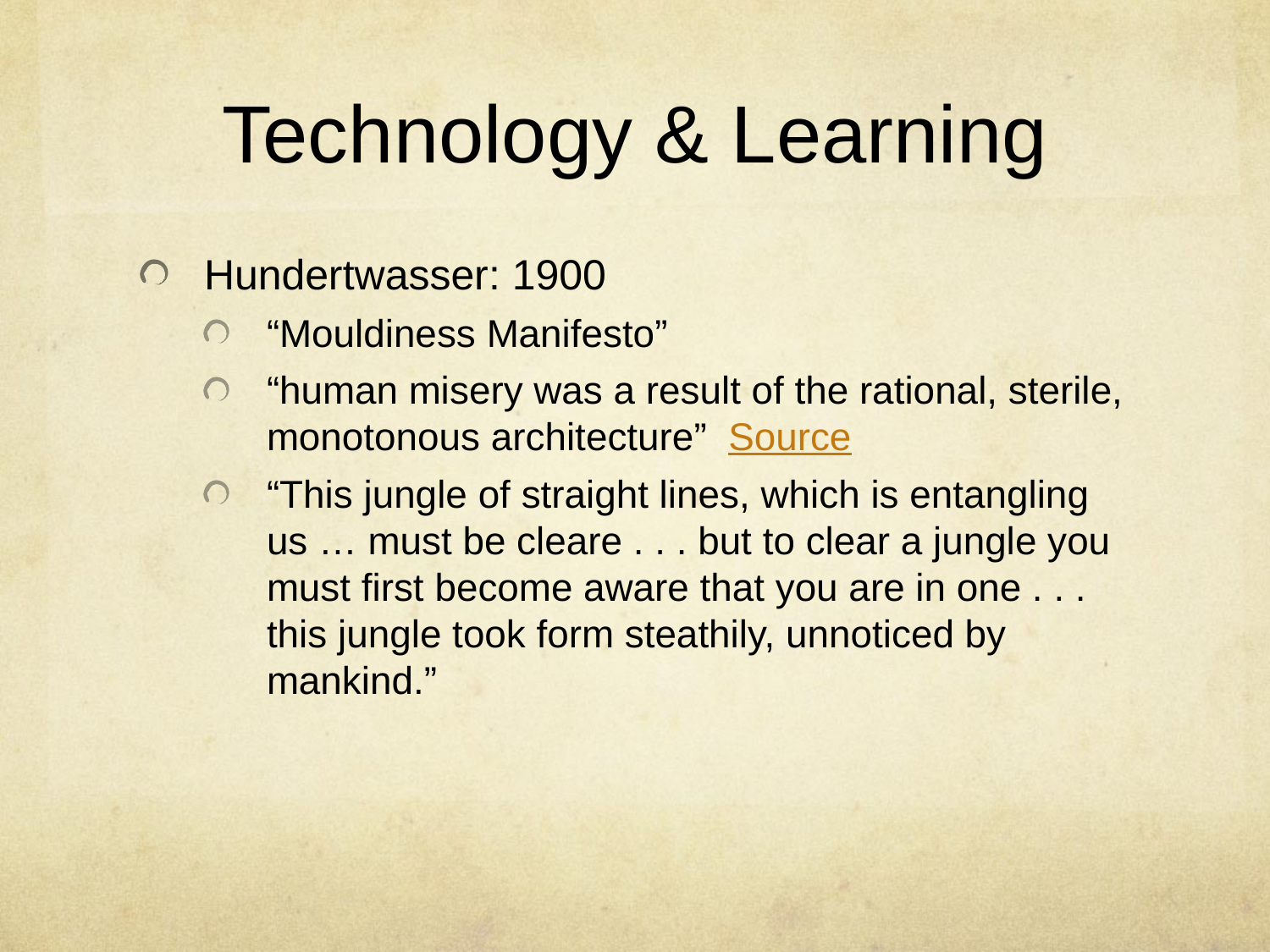

# Technology & Learning
Hundertwasser: 1900
“Mouldiness Manifesto”
“human misery was a result of the rational, sterile, monotonous architecture”  Source
“This jungle of straight lines, which is entangling us … must be cleare . . . but to clear a jungle you must first become aware that you are in one . . . this jungle took form steathily, unnoticed by mankind.”